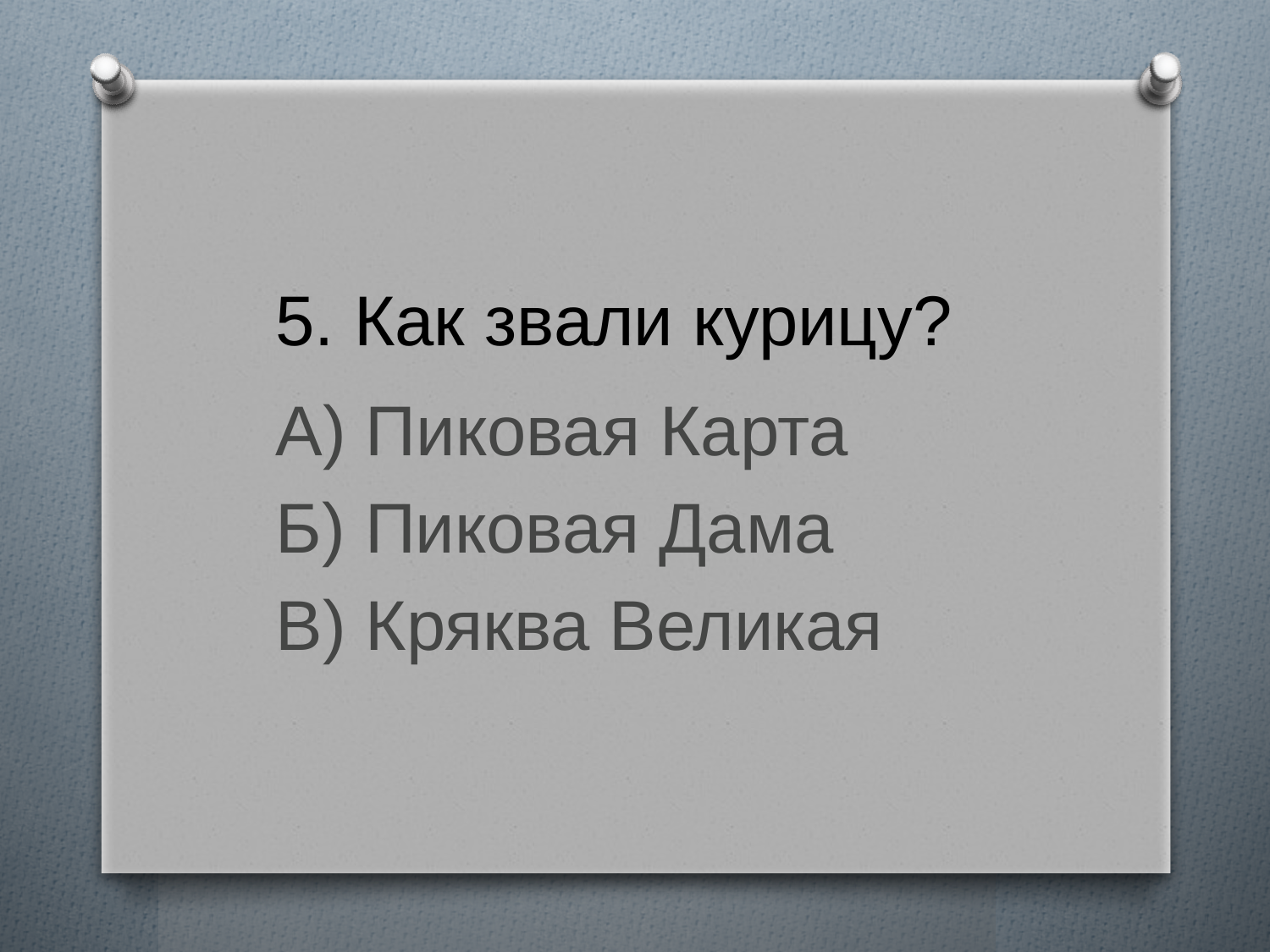

5. Как звали курицу?
А) Пиковая Карта
Б) Пиковая Дама
В) Кряква Великая